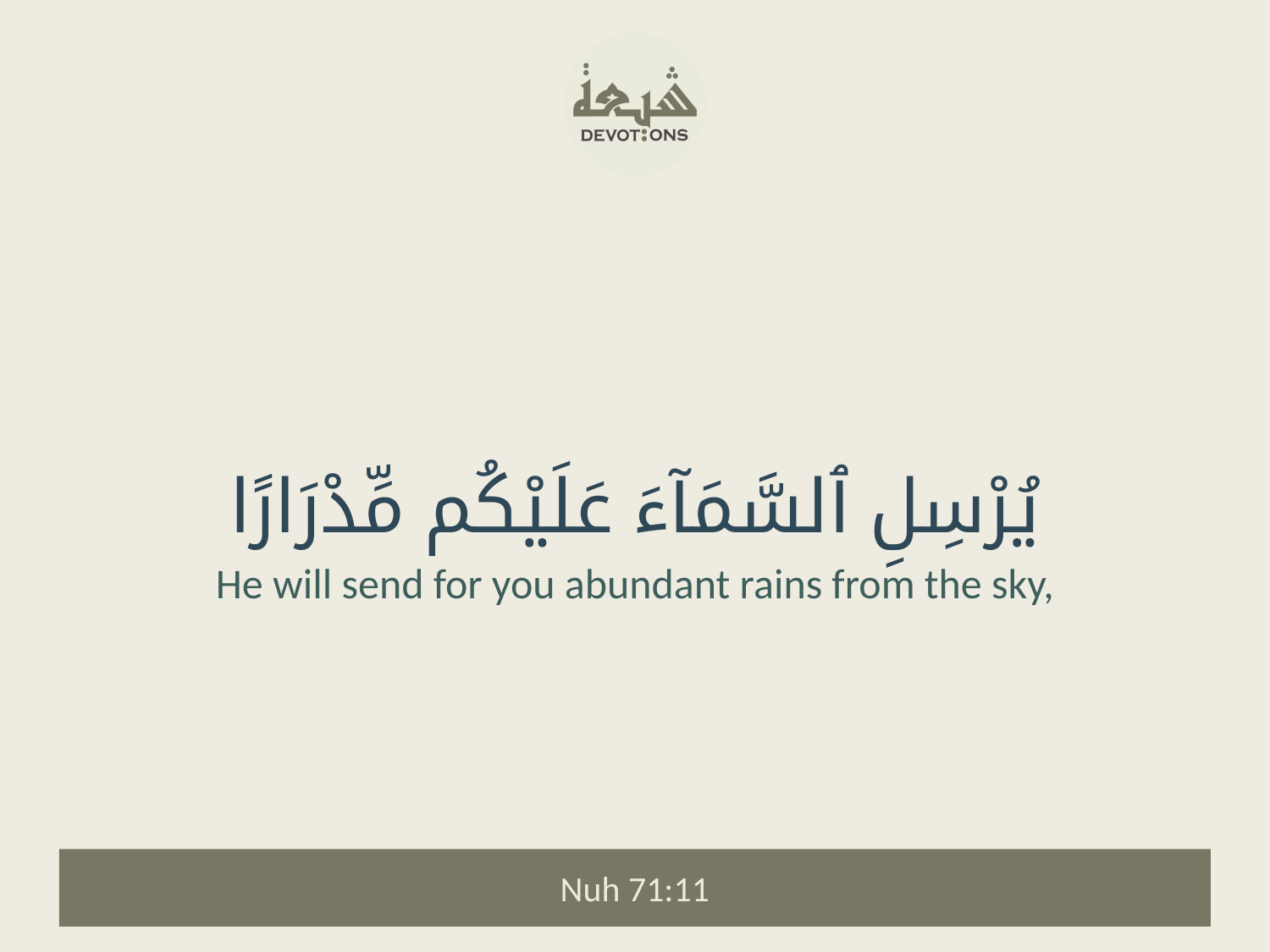

يُرْسِلِ ٱلسَّمَآءَ عَلَيْكُم مِّدْرَارًا
He will send for you abundant rains from the sky,
Nuh 71:11